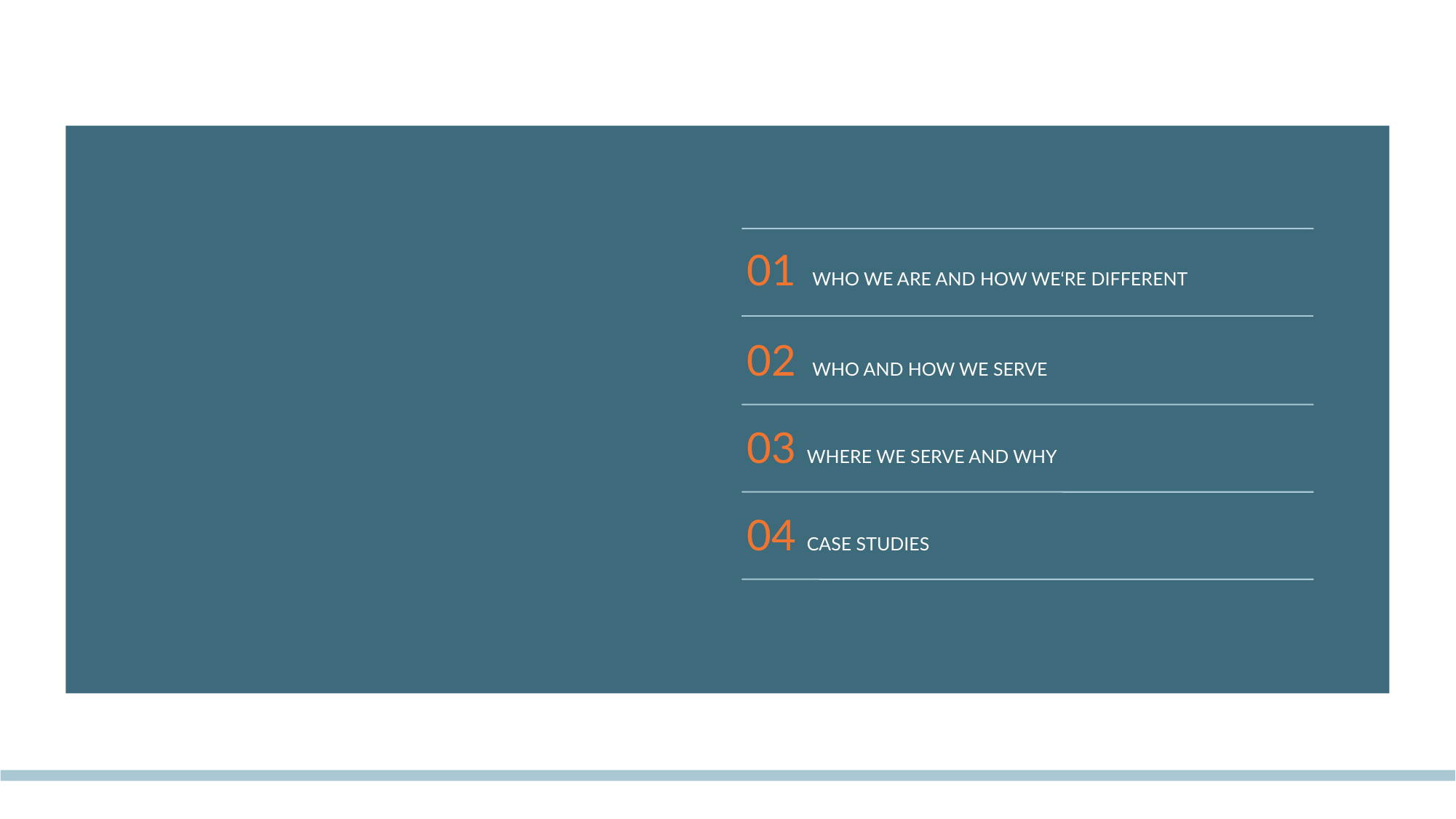

01   WHO WE ARE AND HOW WE‘RE DIFFERENT
02  WHO AND HOW WE SERVE
03  WHERE WE SERVE AND WHY
04  CASE STUDIES